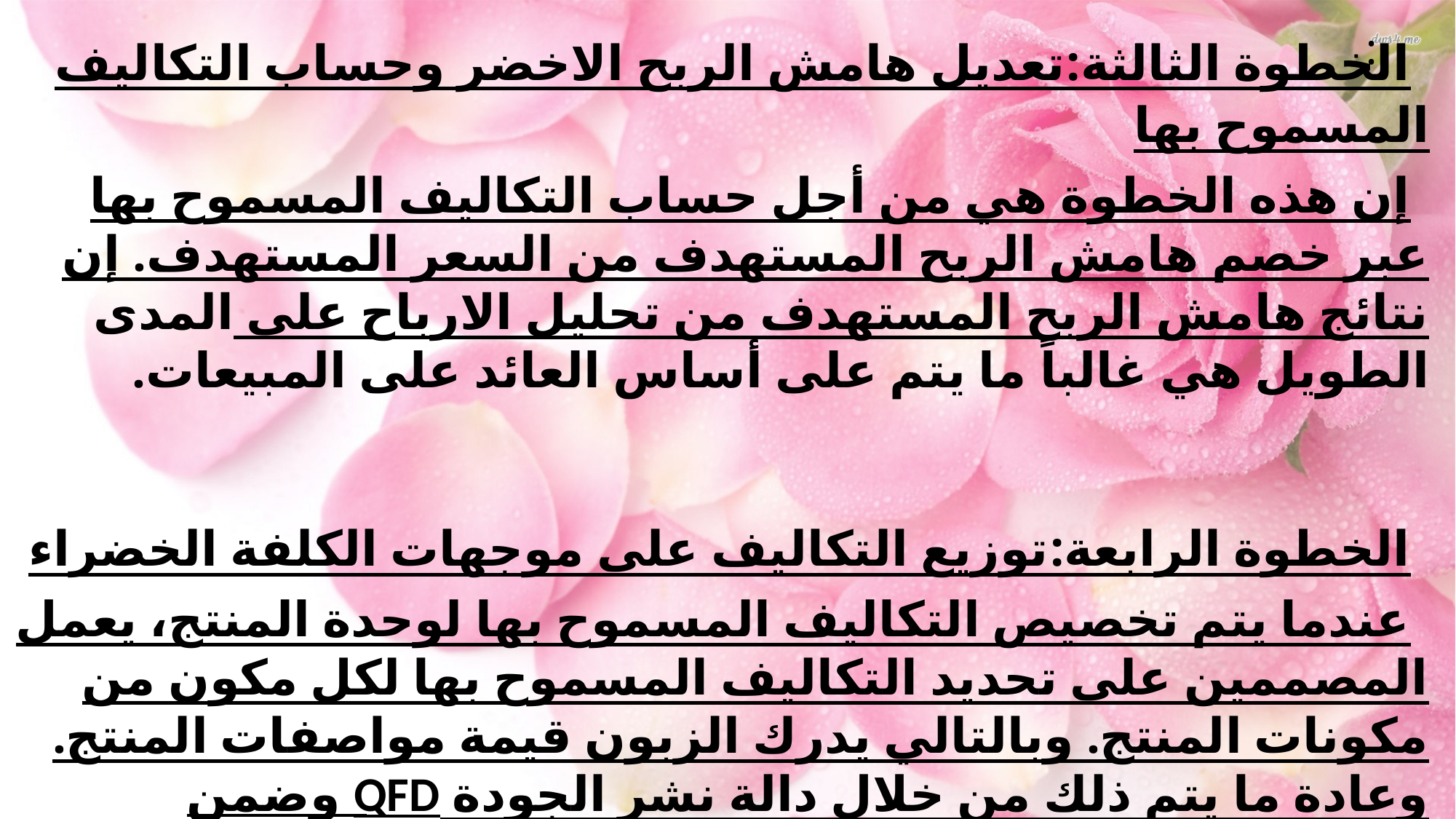

:
الخطوة الثالثة:تعديل هامش الربح الاخضر وحساب التكاليف المسموح بها
إن هذه الخطوة هي من أجل حساب التكاليف المسموح بها عبر خصم هامش الربح المستهدف من السعر المستهدف. إن نتائج هامش الربح المستهدف من تحليل الارباح على المدى الطويل هي غالباً ما يتم على أساس العائد على المبيعات.

الخطوة الرابعة:توزيع التكاليف على موجهات الكلفة الخضراء
عندما يتم تخصيص التكاليف المسموح بها لوحدة المنتج، يعمل المصممين على تحديد التكاليف المسموح بها لكل مكون من مكونات المنتج. وبالتالي يدرك الزبون قيمة مواصفات المنتج. وعادة ما يتم ذلك من خلال دالة نشر الجودة QFD وضمن مصفوفة. إن تخصيص القيمة المدركة من قبل الزبون إلى المكونات يستند على معرفة المهندسين.